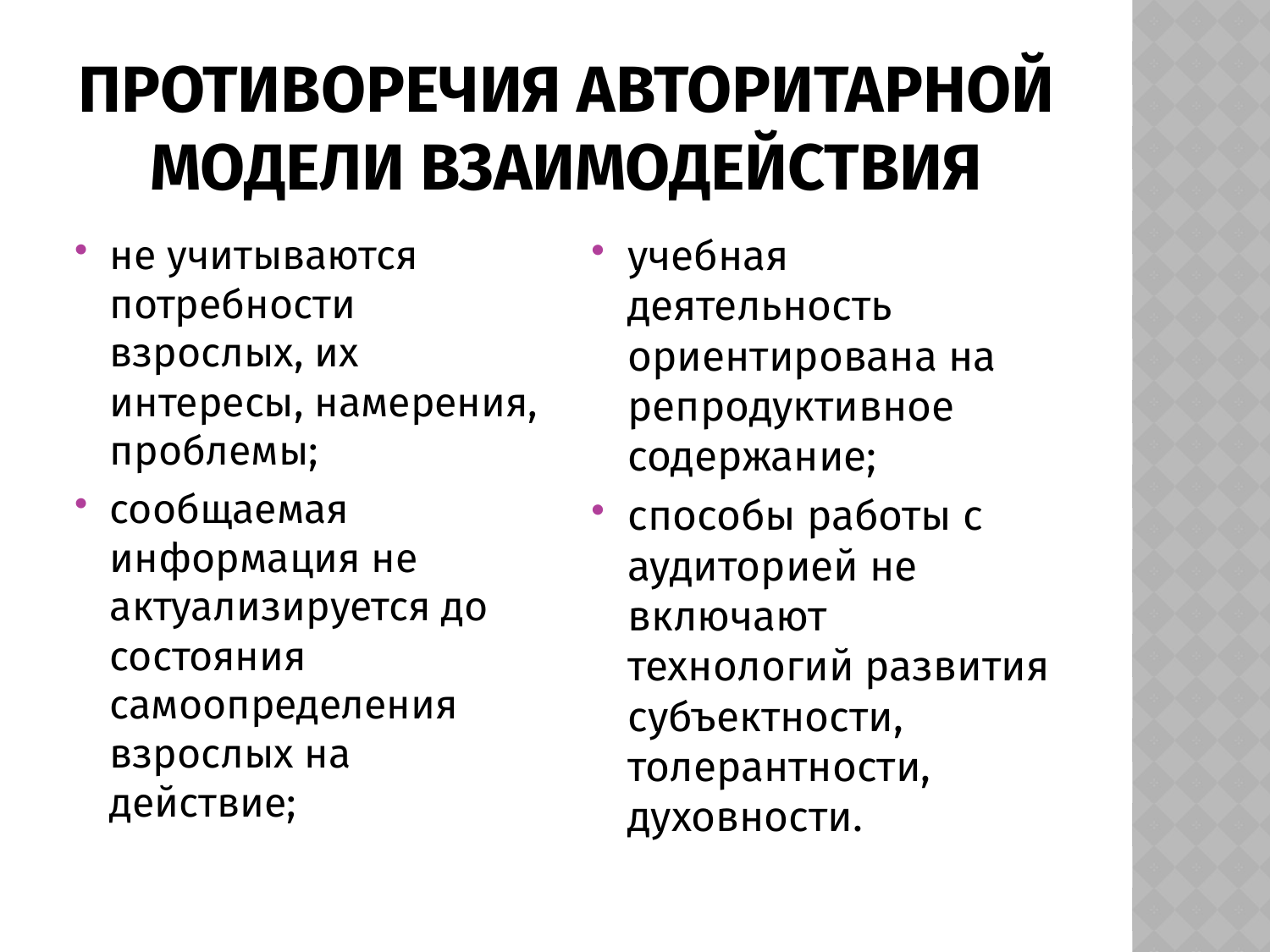

# Противоречия авторитарной модели взаимодействия
не учитываются потребности взрослых, их интересы, намерения, проблемы;
сообщаемая информация не актуализируется до состояния самоопределения взрослых на действие;
учебная деятельность ориентирована на репродуктивное содержание;
способы работы с аудиторией не включают технологий развития субъектности, толерантности, духовности.